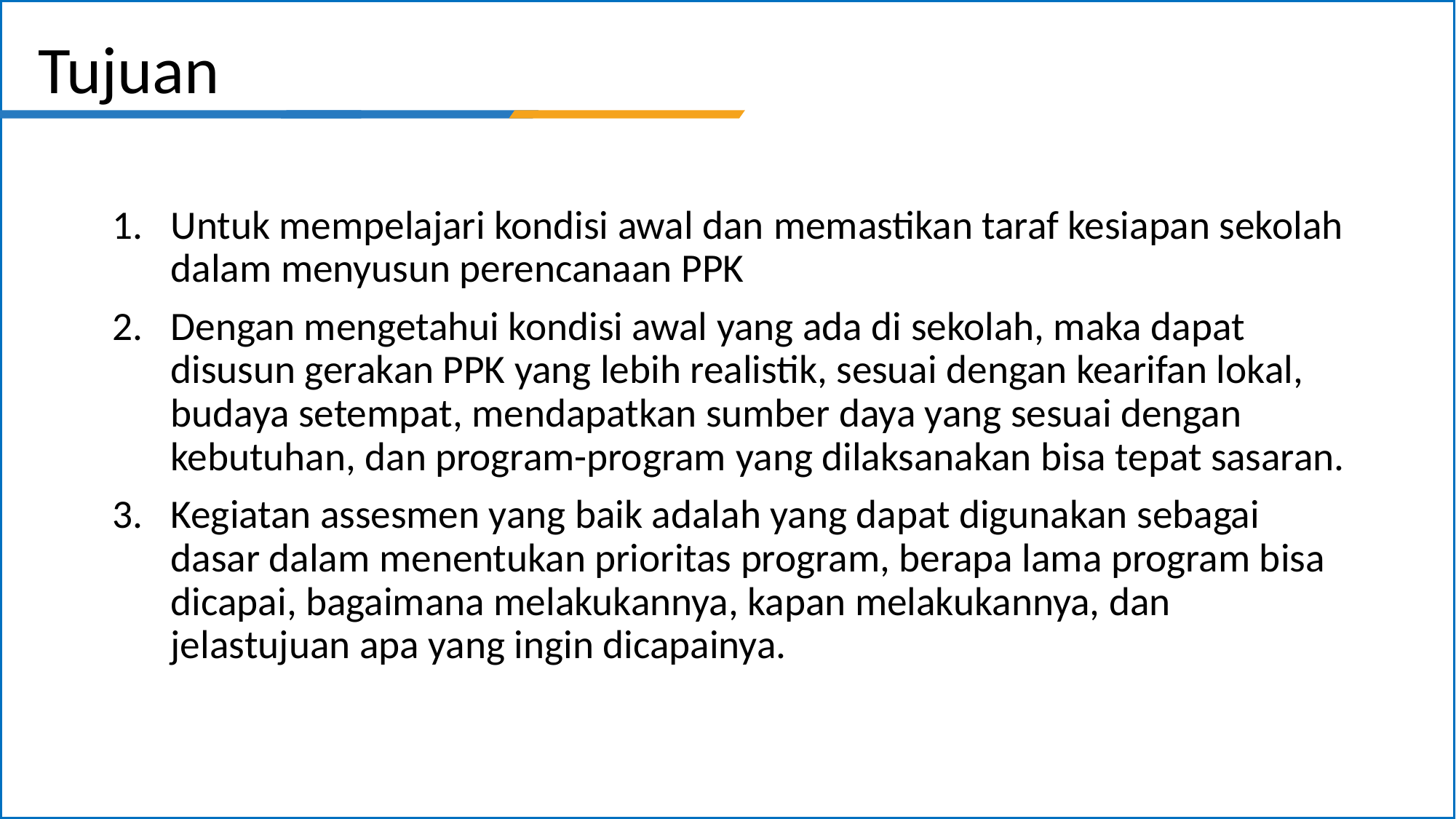

# Tujuan

Untuk mempelajari kondisi awal dan memastikan taraf kesiapan sekolah dalam menyusun perencanaan PPK
Dengan mengetahui kondisi awal yang ada di sekolah, maka dapat disusun gerakan PPK yang lebih realistik, sesuai dengan kearifan lokal, budaya setempat, mendapatkan sumber daya yang sesuai dengan kebutuhan, dan program-program yang dilaksanakan bisa tepat sasaran.
Kegiatan assesmen yang baik adalah yang dapat digunakan sebagai dasar dalam menentukan prioritas program, berapa lama program bisa dicapai, bagaimana melakukannya, kapan melakukannya, dan jelastujuan apa yang ingin dicapainya.